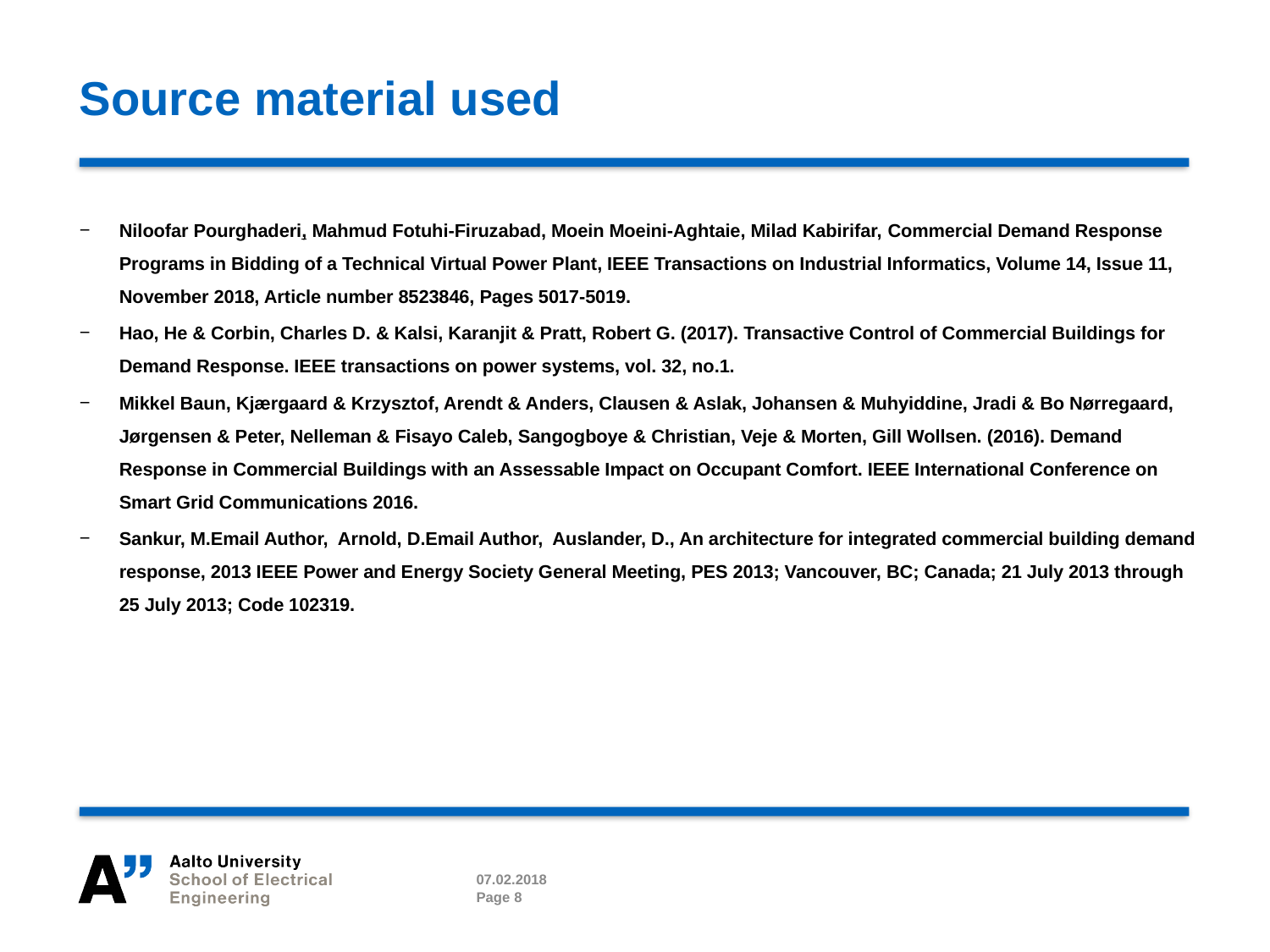

# Source material used
Niloofar Pourghaderi, Mahmud Fotuhi-Firuzabad, Moein Moeini-Aghtaie, Milad Kabirifar, Commercial Demand Response Programs in Bidding of a Technical Virtual Power Plant, IEEE Transactions on Industrial Informatics, Volume 14, Issue 11, November 2018, Article number 8523846, Pages 5017-5019.
Hao, He & Corbin, Charles D. & Kalsi, Karanjit & Pratt, Robert G. (2017). Transactive Control of Commercial Buildings for Demand Response. IEEE transactions on power systems, vol. 32, no.1.
Mikkel Baun, Kjærgaard & Krzysztof, Arendt & Anders, Clausen & Aslak, Johansen & Muhyiddine, Jradi & Bo Nørregaard, Jørgensen & Peter, Nelleman & Fisayo Caleb, Sangogboye & Christian, Veje & Morten, Gill Wollsen. (2016). Demand Response in Commercial Buildings with an Assessable Impact on Occupant Comfort. IEEE International Conference on Smart Grid Communications 2016.
Sankur, M.Email Author,  Arnold, D.Email Author,  Auslander, D., An architecture for integrated commercial building demand response, 2013 IEEE Power and Energy Society General Meeting, PES 2013; Vancouver, BC; Canada; 21 July 2013 through 25 July 2013; Code 102319.

07.02.2018
Page 8